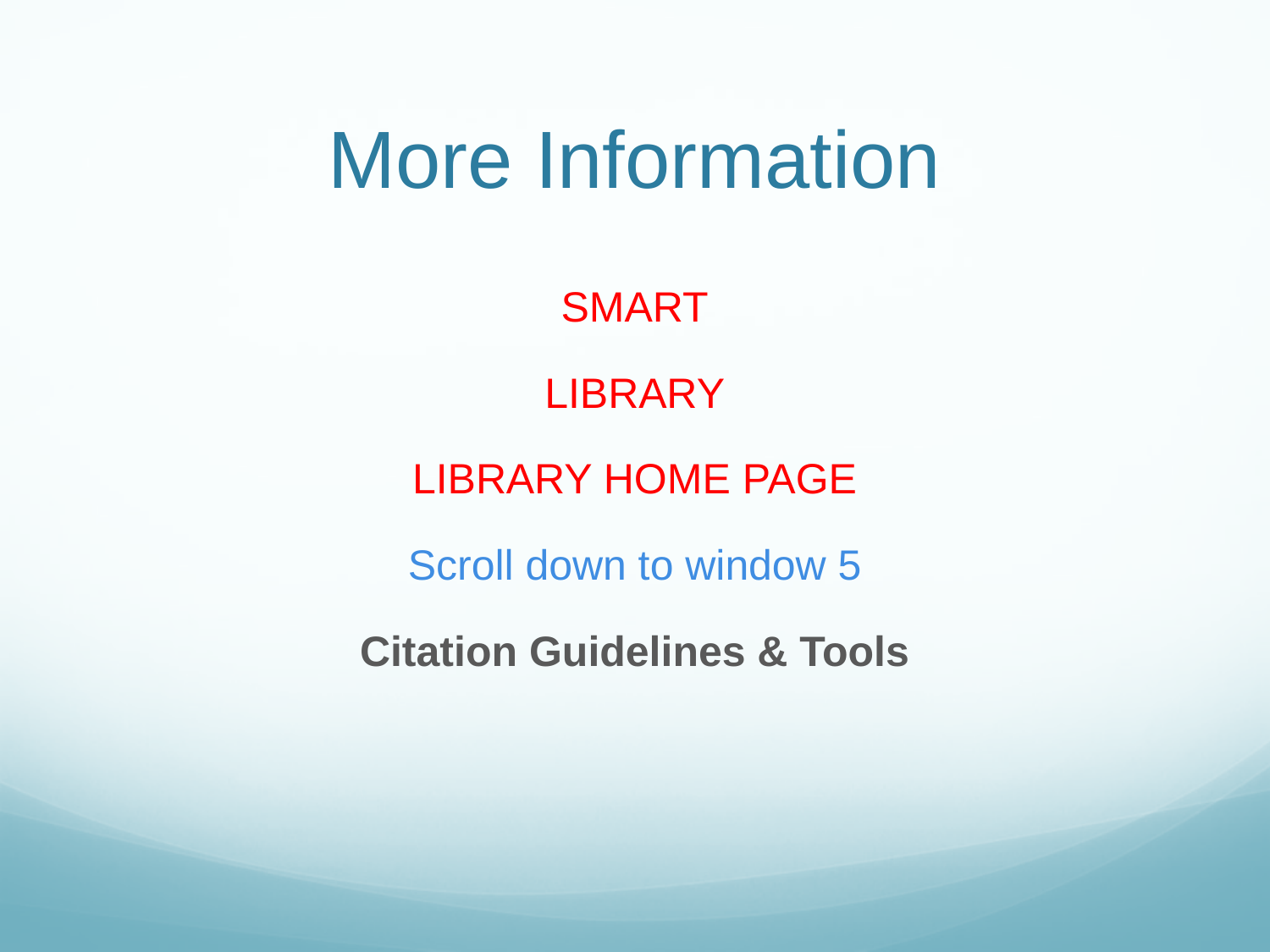

# More Information
SMART
LIBRARY
LIBRARY HOME PAGE
Scroll down to window 5
Citation Guidelines & Tools